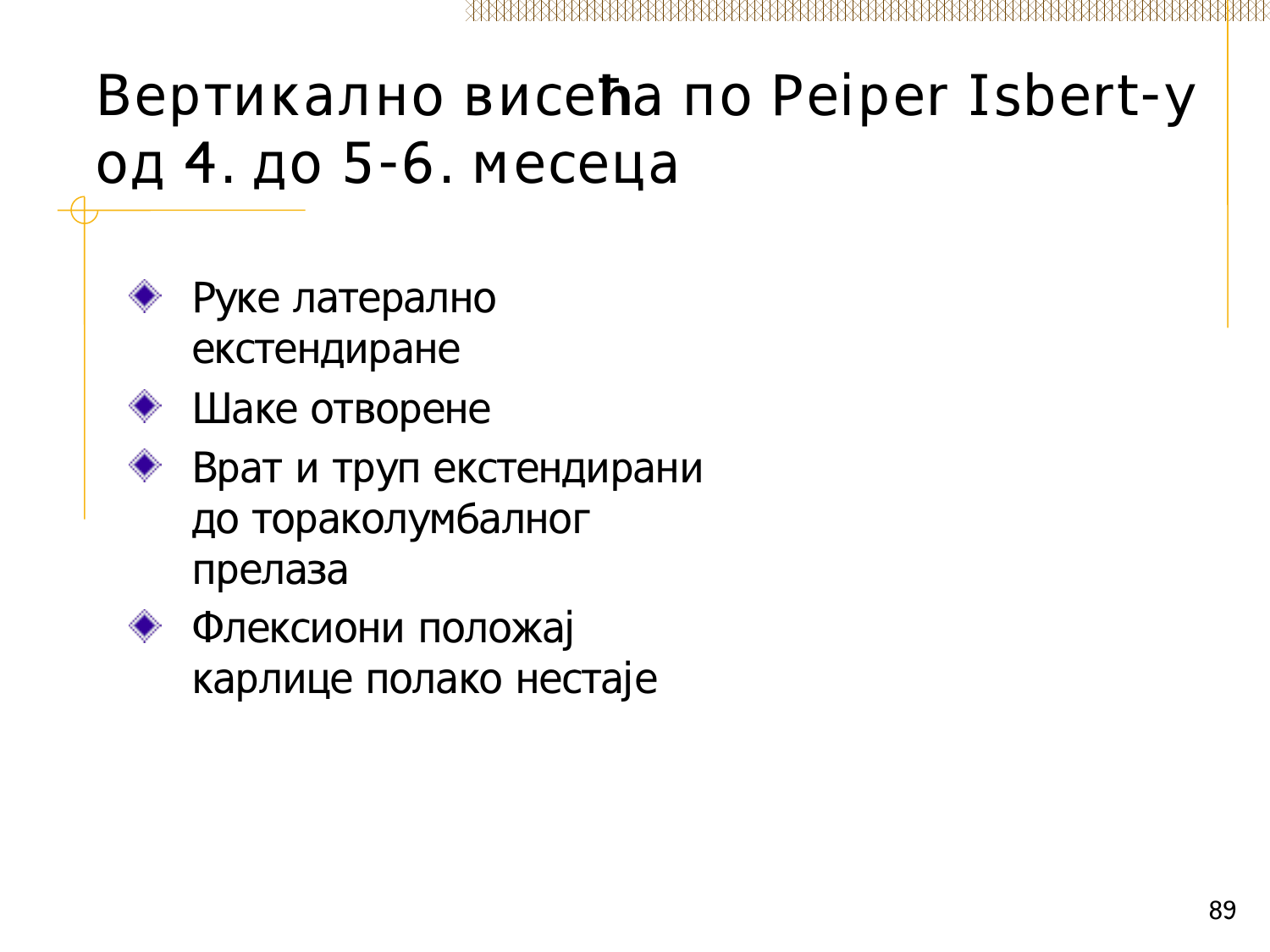

# Вертикално висећа по Peiper Isbert-у од 4. до 5-6. месеца
Руке латерално екстендиране
Шаке отворене
Врат и труп екстендирани до тораколумбалног прелаза
Флексиони положај карлице полако нестаје

89